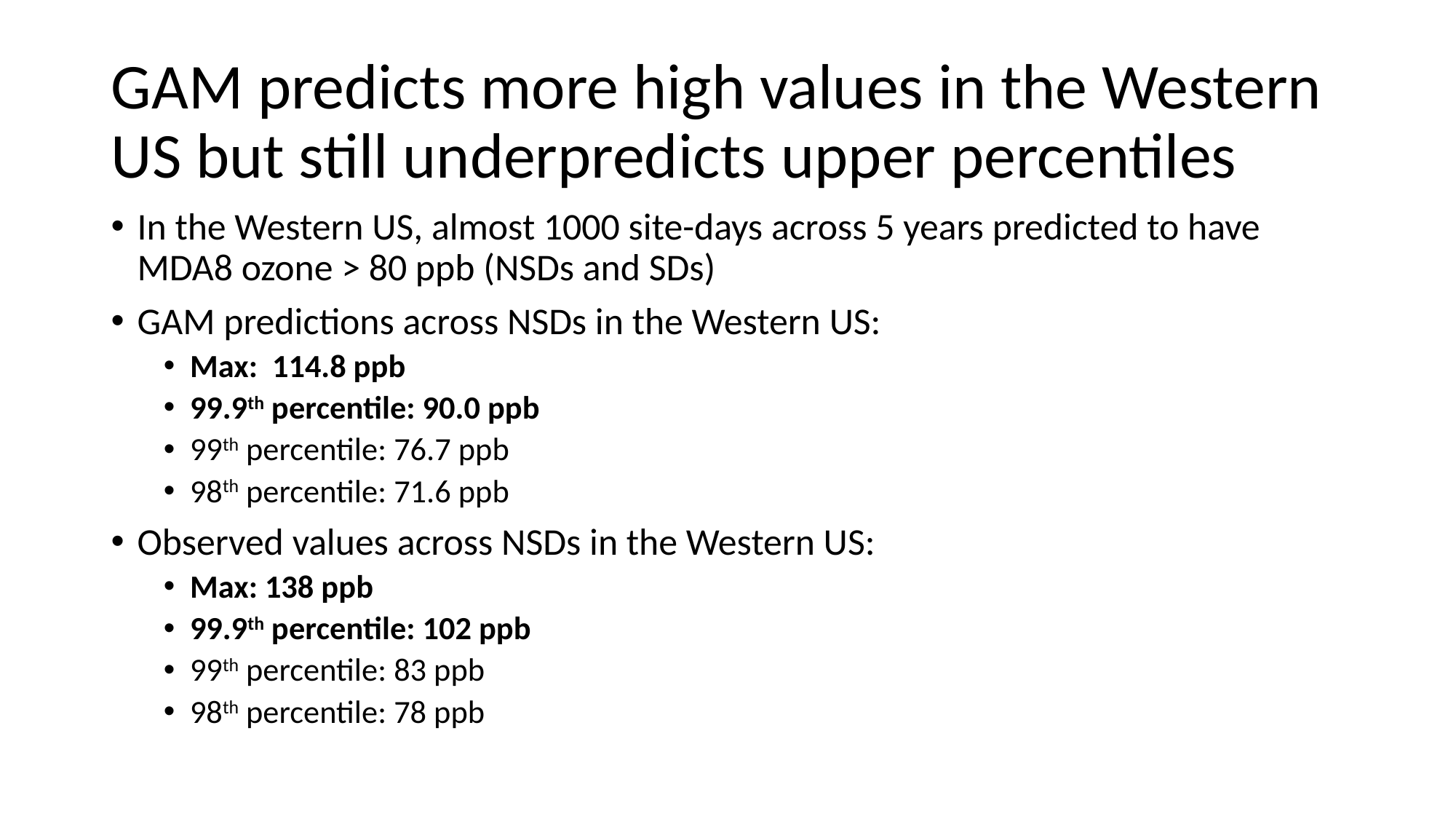

# GAM predicts more high values in the Western US but still underpredicts upper percentiles
In the Western US, almost 1000 site-days across 5 years predicted to have MDA8 ozone > 80 ppb (NSDs and SDs)
GAM predictions across NSDs in the Western US:
Max:  114.8 ppb
99.9th percentile: 90.0 ppb
99th percentile: 76.7 ppb
98th percentile: 71.6 ppb
Observed values across NSDs in the Western US:
Max: 138 ppb
99.9th percentile: 102 ppb
99th percentile: 83 ppb
98th percentile: 78 ppb